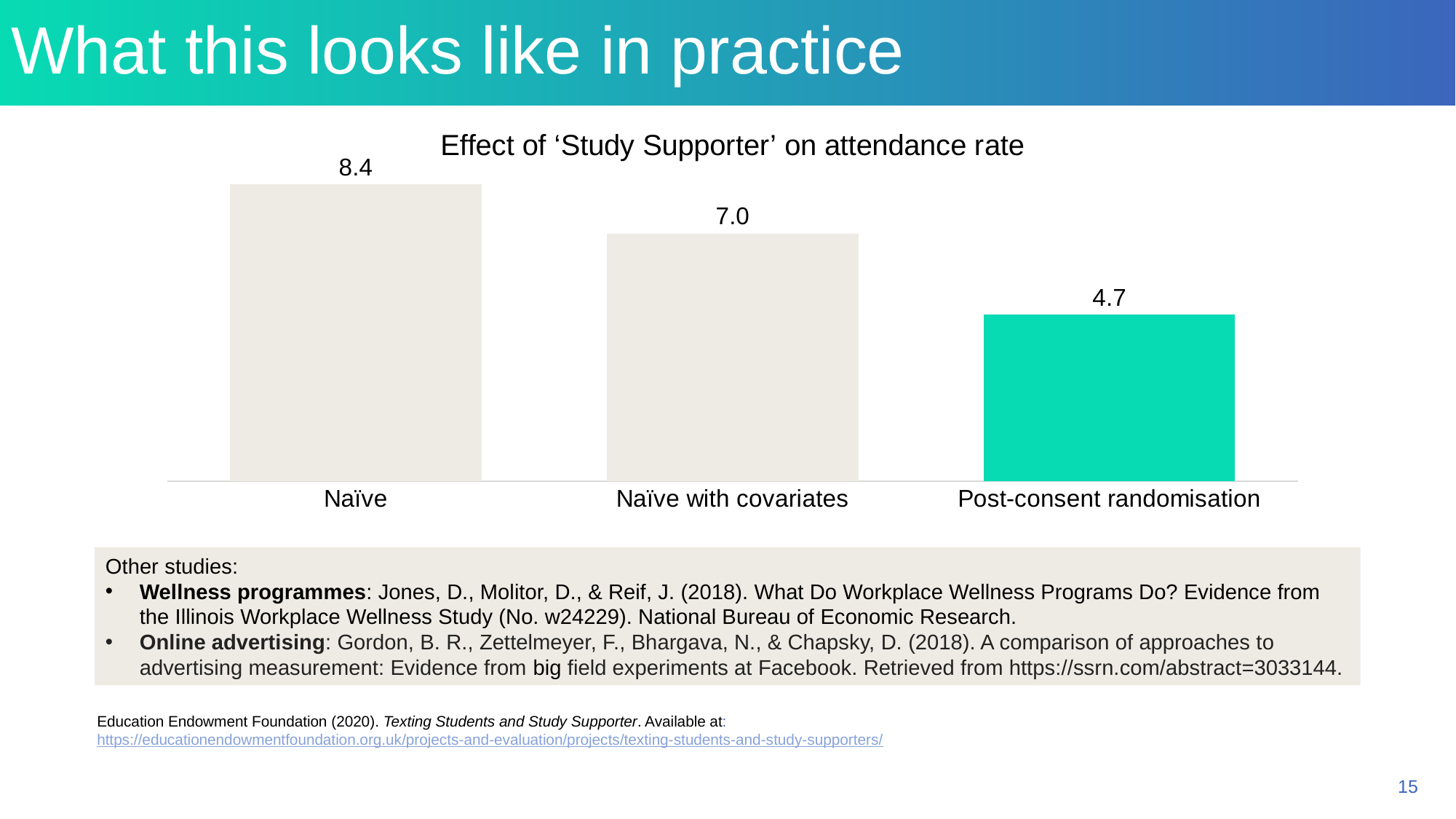

What this looks like in practice

### Chart: Effect of ‘Study Supporter’ on attendance rate

| Category | Series 1 |
|---|---|
| Naïve | 8.446 |
| Naïve with covariates | 7.037 |
| Post-consent randomisation | 4.736 |
Other studies:
Wellness programmes: Jones, D., Molitor, D., & Reif, J. (2018). What Do Workplace Wellness Programs Do? Evidence from the Illinois Workplace Wellness Study (No. w24229). National Bureau of Economic Research.
Online advertising: Gordon, B. R., Zettelmeyer, F., Bhargava, N., & Chapsky, D. (2018). A comparison of approaches to advertising measurement: Evidence from big field experiments at Facebook. Retrieved from https://ssrn.com/abstract=3033144.
Education Endowment Foundation (2020). Texting Students and Study Supporter. Available at: https://educationendowmentfoundation.org.uk/projects-and-evaluation/projects/texting-students-and-study-supporters/
15
Education Endowment Fund (2020). Texting Students and Study Supporter. Available at: https://educationendowmentfoundation.org.uk/projects-and-evaluation/projects/texting-students-and-study-supporters/